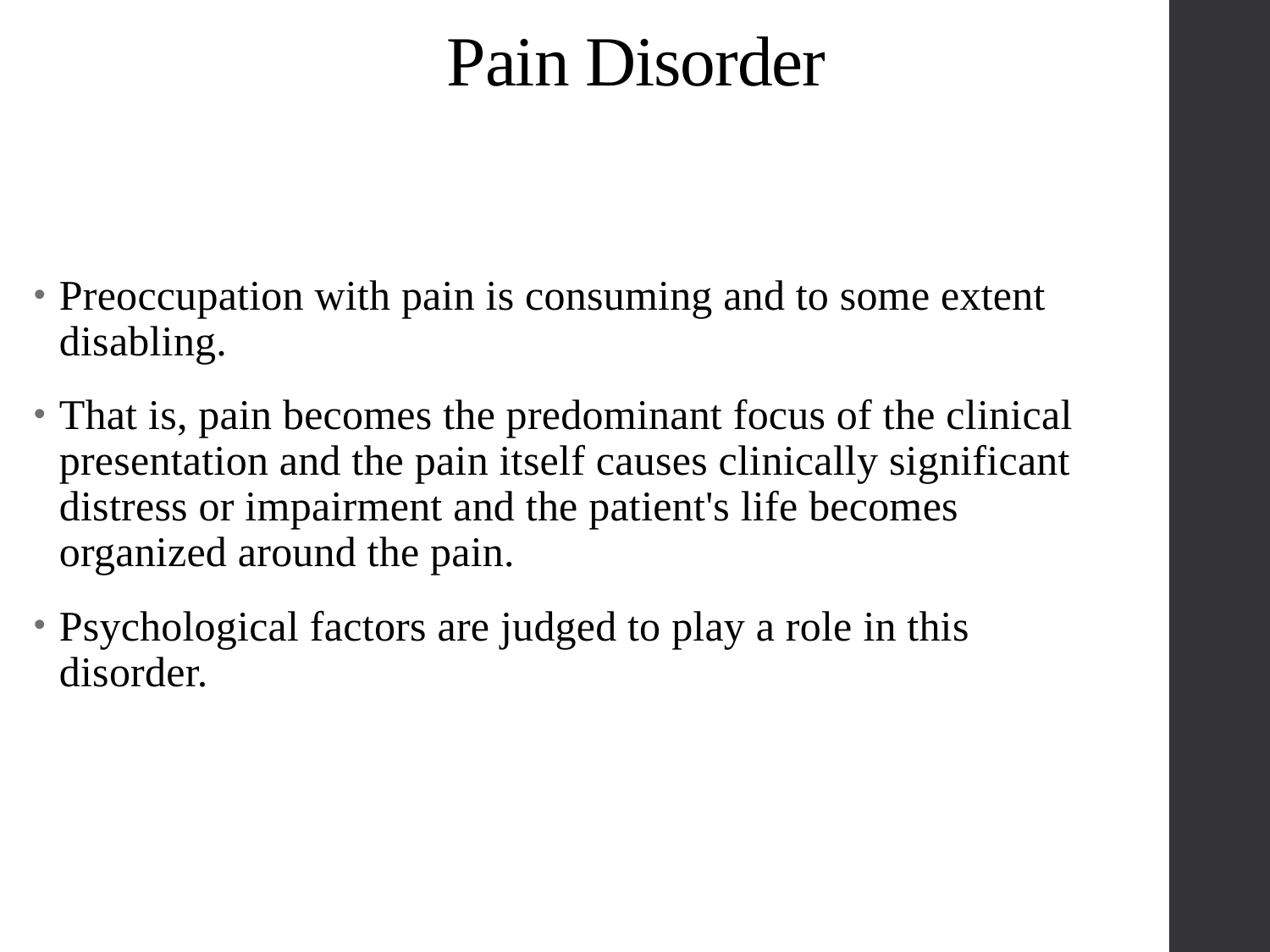

# Pain Disorder
Preoccupation with pain is consuming and to some extent disabling.
That is, pain becomes the predominant focus of the clinical presentation and the pain itself causes clinically significant distress or impairment and the patient's life becomes organized around the pain.
Psychological factors are judged to play a role in this disorder.